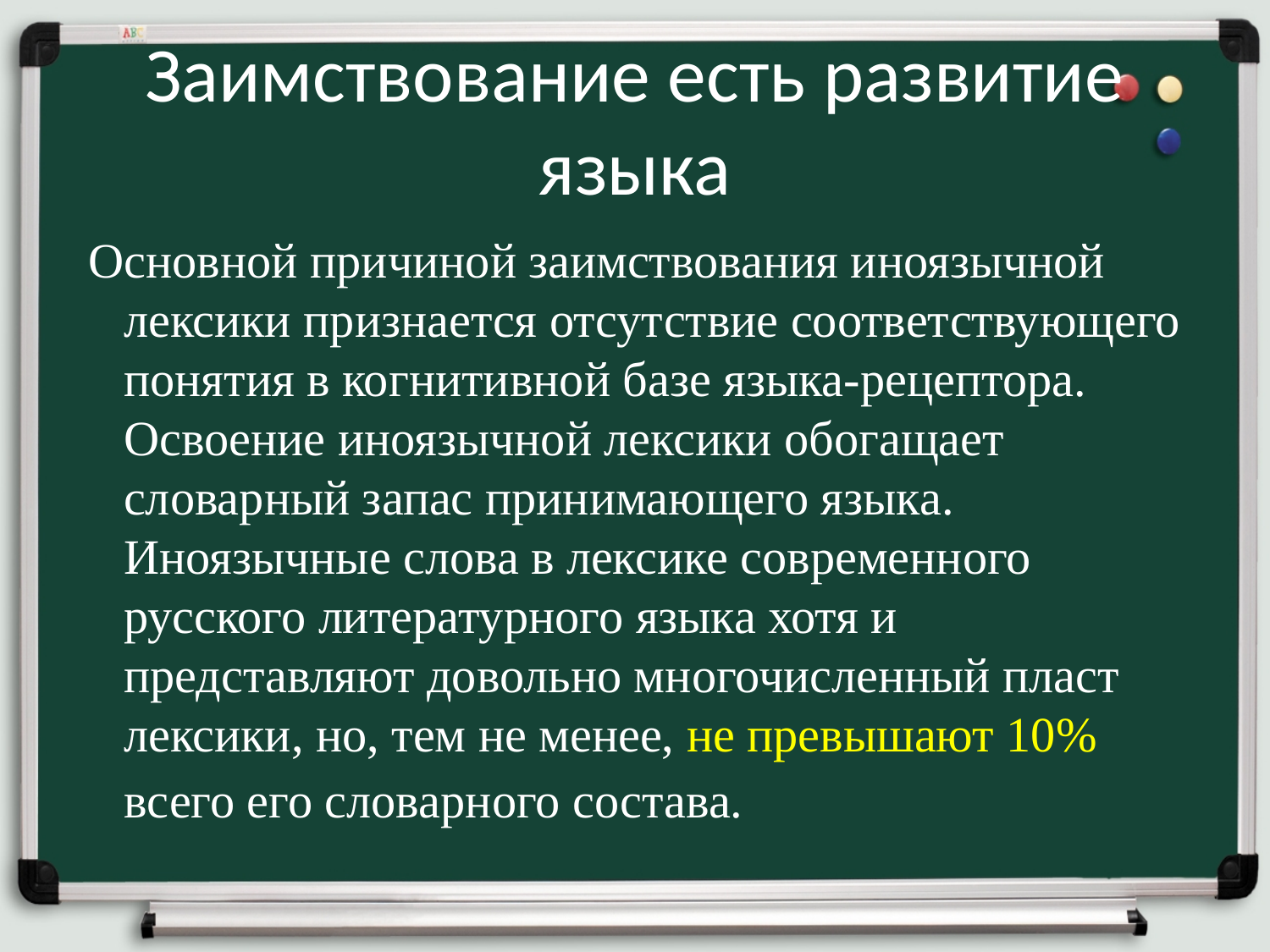

# Заимствование есть развитие языка
 Основной причиной заимствования иноязычной лексики признается отсутствие соответствующего понятия в когнитивной базе языка-рецептора. Освоение иноязычной лексики обогащает словарный запас принимающего языка. Иноязычные слова в лексике современного русского литературного языка хотя и представляют довольно многочисленный пласт лексики, но, тем не менее, не превышают 10% всего его словарного состава.